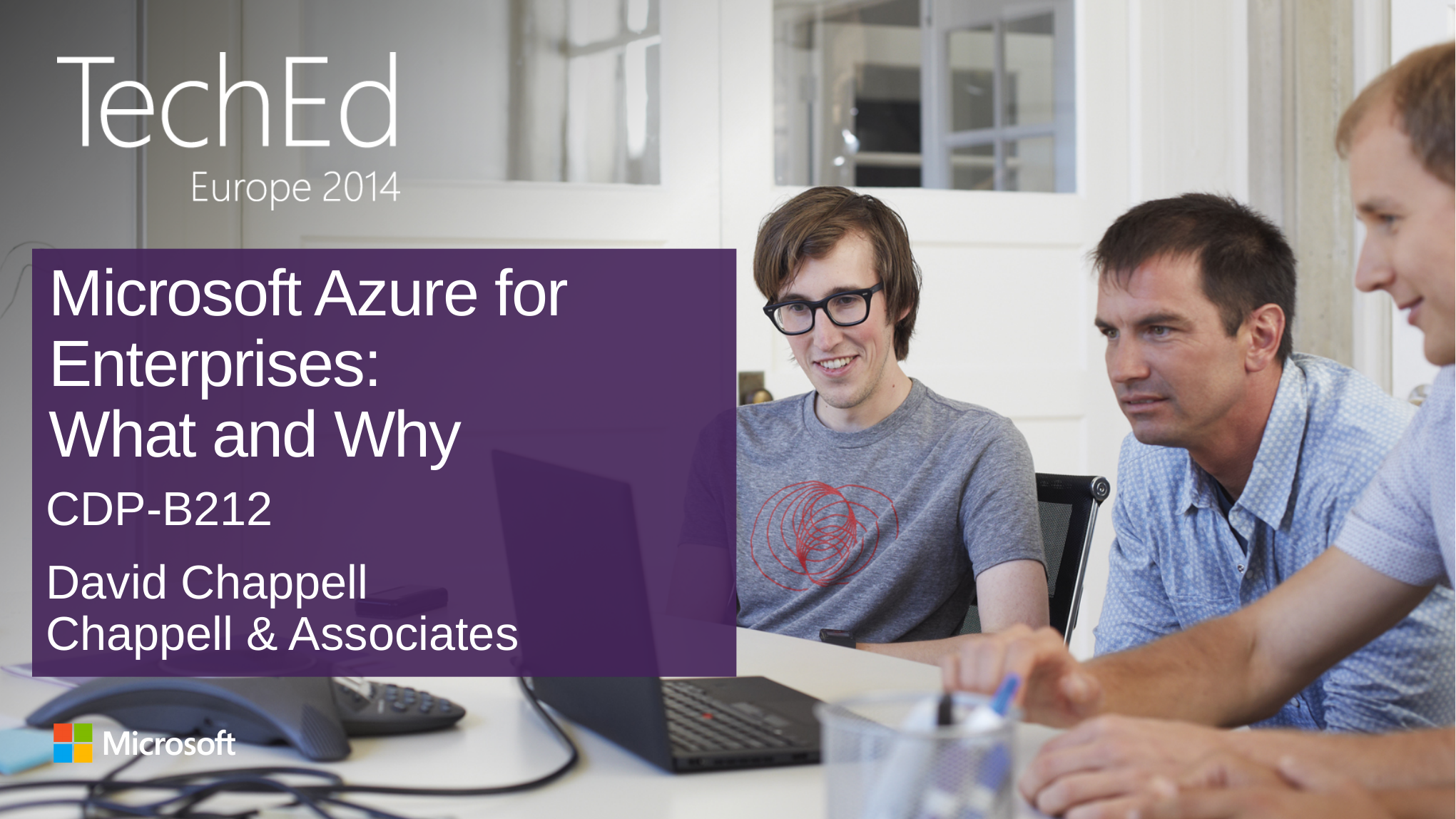

# Microsoft Azure for Enterprises: What and Why
CDP-B212
David Chappell
Chappell & Associates